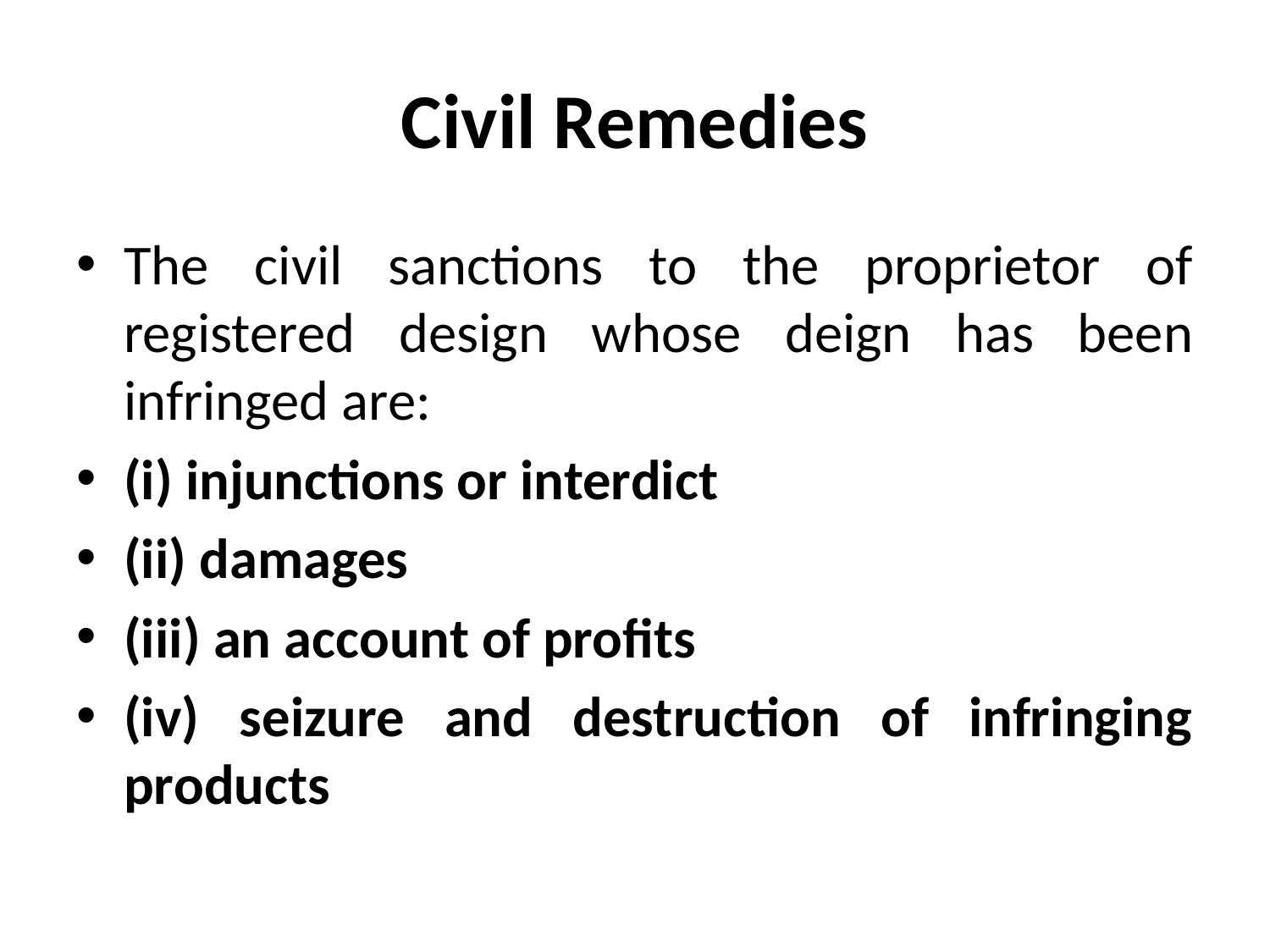

# Civil Remedies
The civil sanctions to the proprietor of registered design whose deign has been infringed are:
(i) injunctions or interdict
(ii) damages
(iii) an account of profits
(iv) seizure and destruction of infringing products